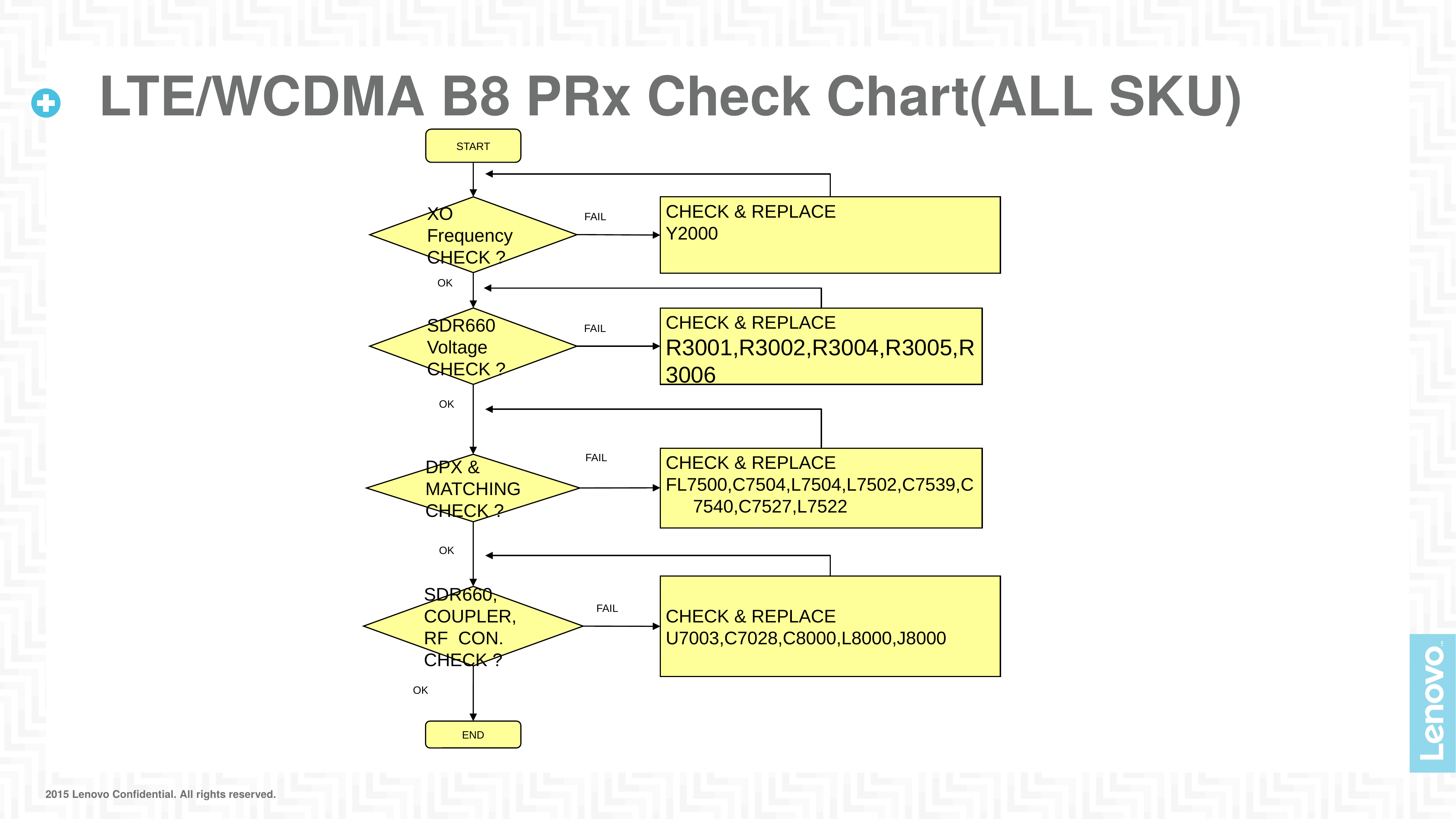

# LTE/WCDMA B8 PRx Check Chart(ALL SKU)
START

XO Frequency
CHECK ?

CHECK & REPLACE
Y2000
FAIL
OK

SDR660 Voltage CHECK ?

CHECK & REPLACE
R3001,R3002,R3004,R3005,R3006

FAIL
OK
FAIL
CHECK & REPLACE
FL7500,C7504,L7504,L7502,C7539,C7540,C7527,L7522
DPX &  MATCHING CHECK ?
OK
CHECK & REPLACE
U7003,C7028,C8000,L8000,J8000
SDR660, COUPLER,
RF  CON. CHECK ?
FAIL
OK
OK
END